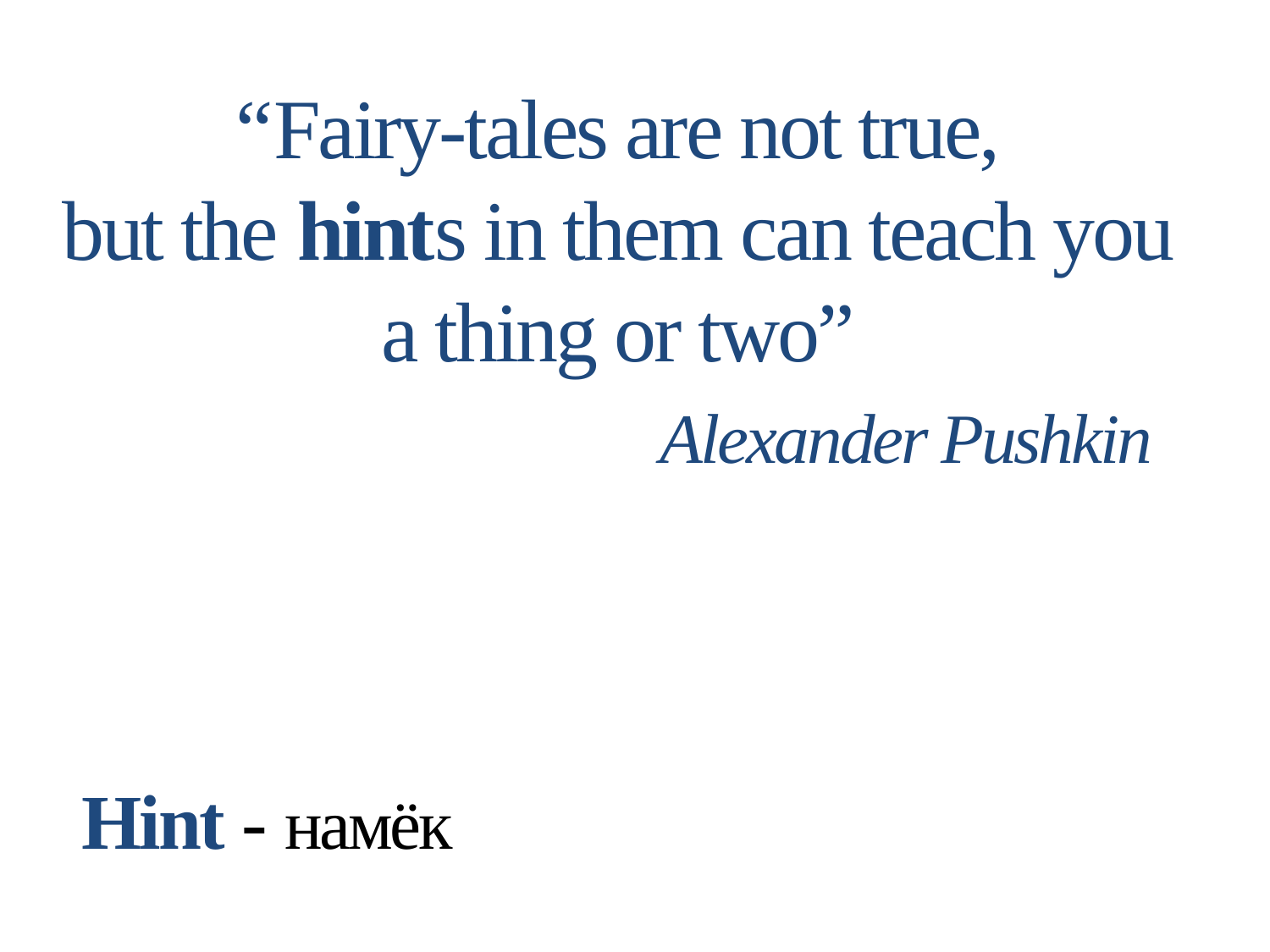

# “Fairy-tales are not true, but the hints in them can teach you a thing or two” Alexander Pushkin

Hint - намёк